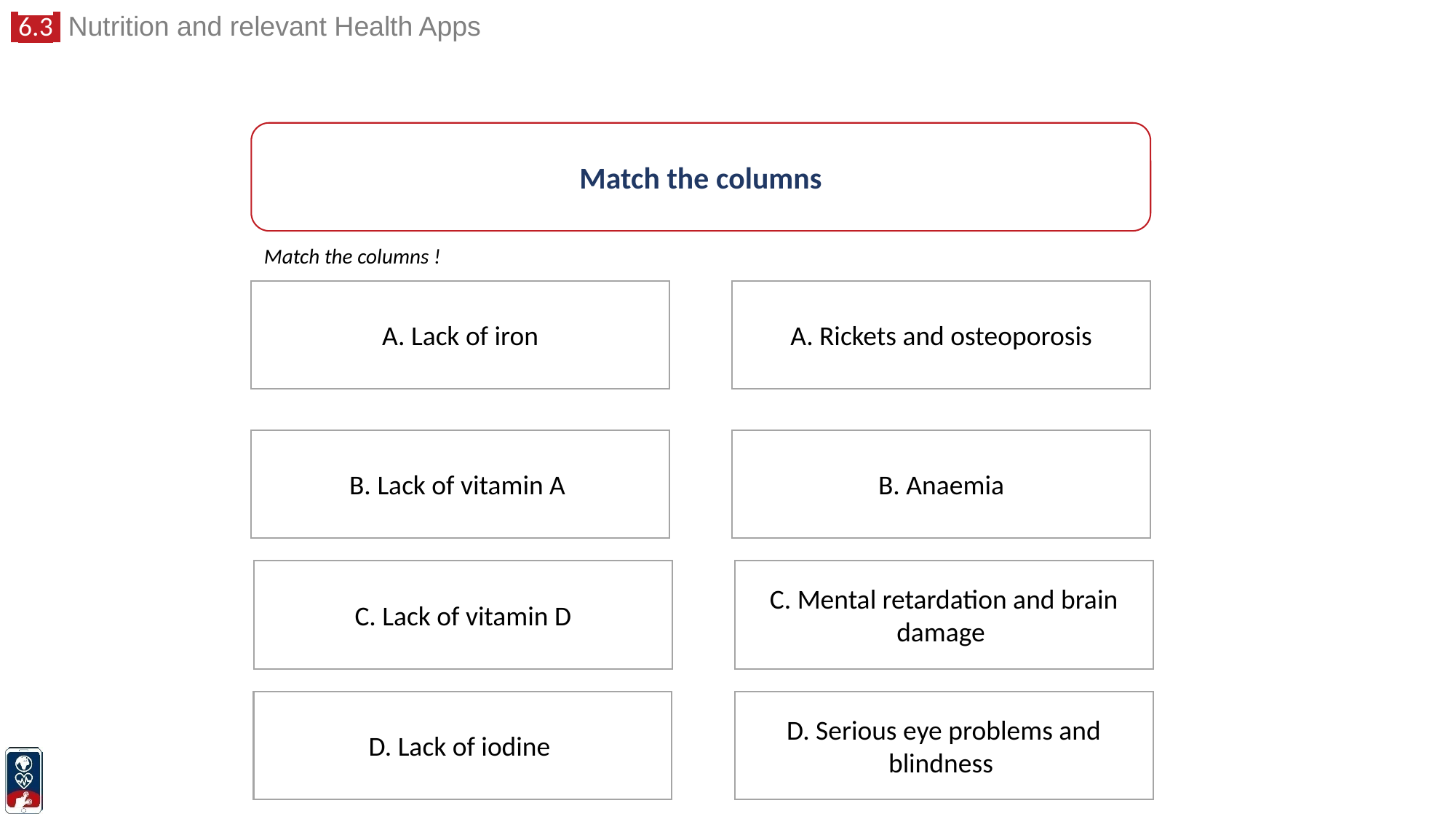

Match the columns
Match the columns !
A. Rickets and osteoporosis
A. Lack of iron
B. Anaemia
B. Lack of vitamin A
C. Mental retardation and brain damage
C. Lack of vitamin D
D. Lack of iodine
D. Serious eye problems and blindness